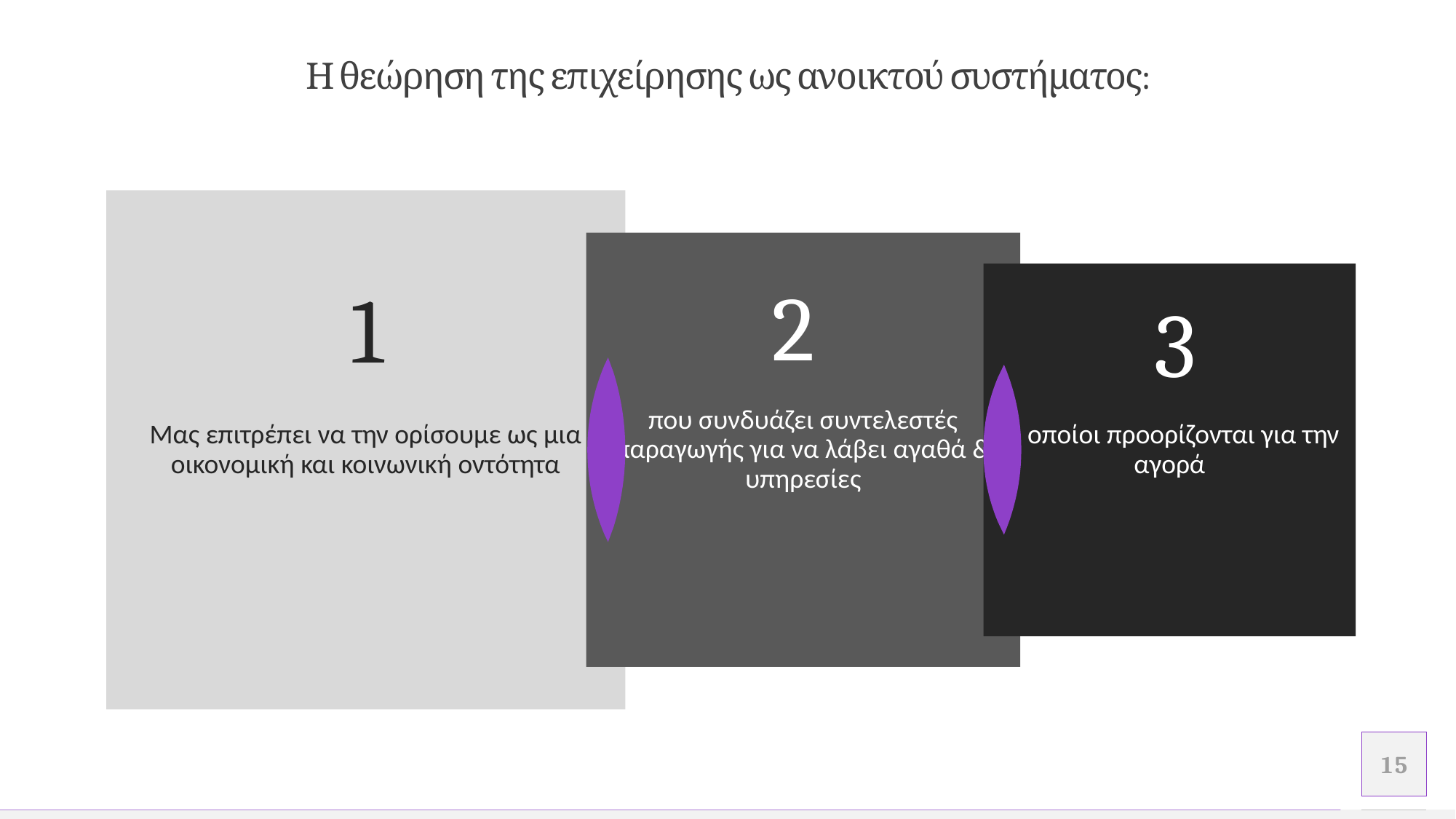

# Η θεώρηση της επιχείρησης ως ανοικτού συστήματος:
Mας επιτρέπει να την ορίσουμε ως μια οικονομική και κοινωνική οντότητα
2
1
3
που συνδυάζει συντελεστές παραγωγής για να λάβει αγαθά & υπηρεσίες
οι οποίοι προορίζονται για την αγορά

.
.
15
Προσθέστε υποσέλιδο